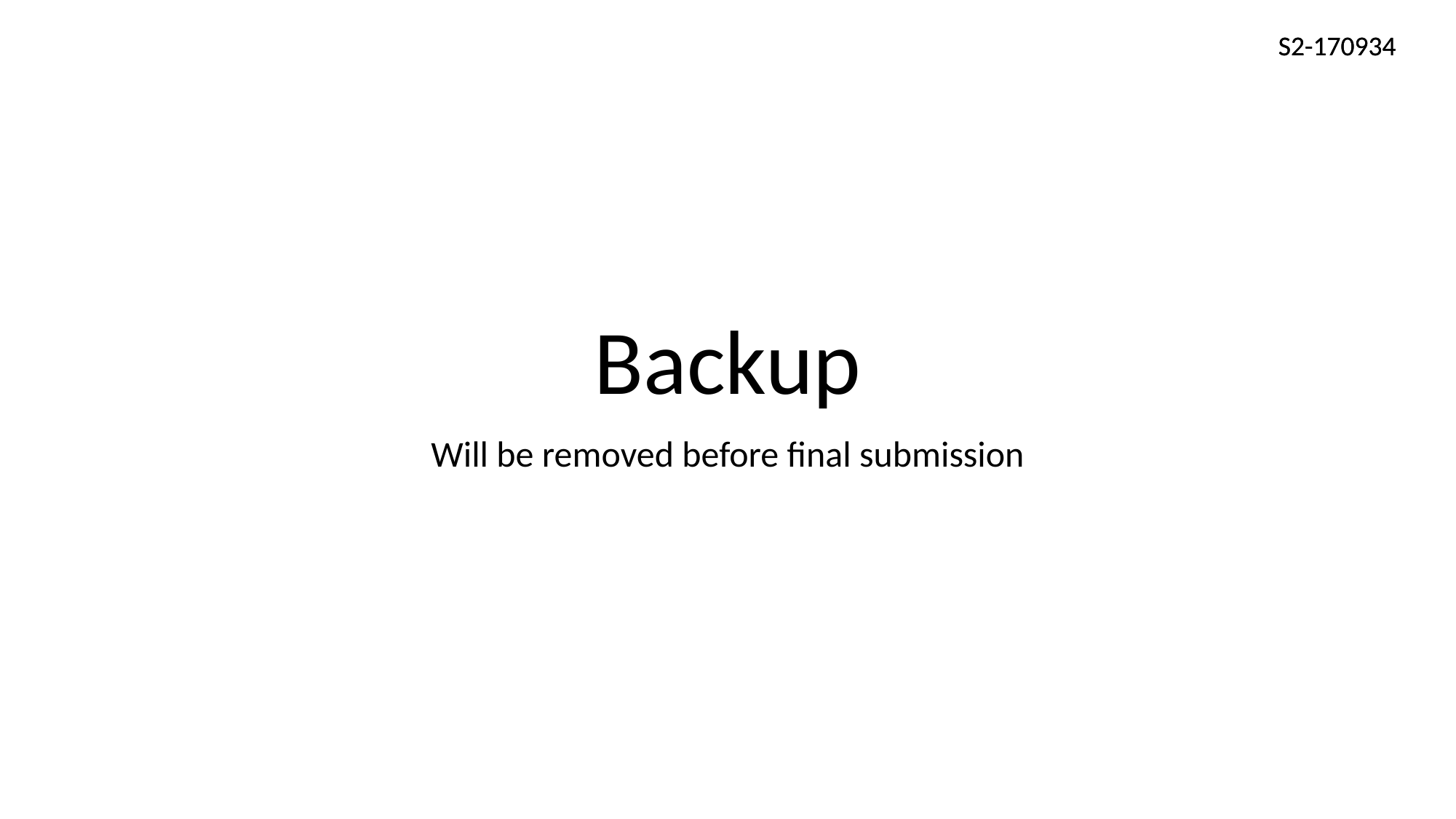

# Backup
Will be removed before final submission